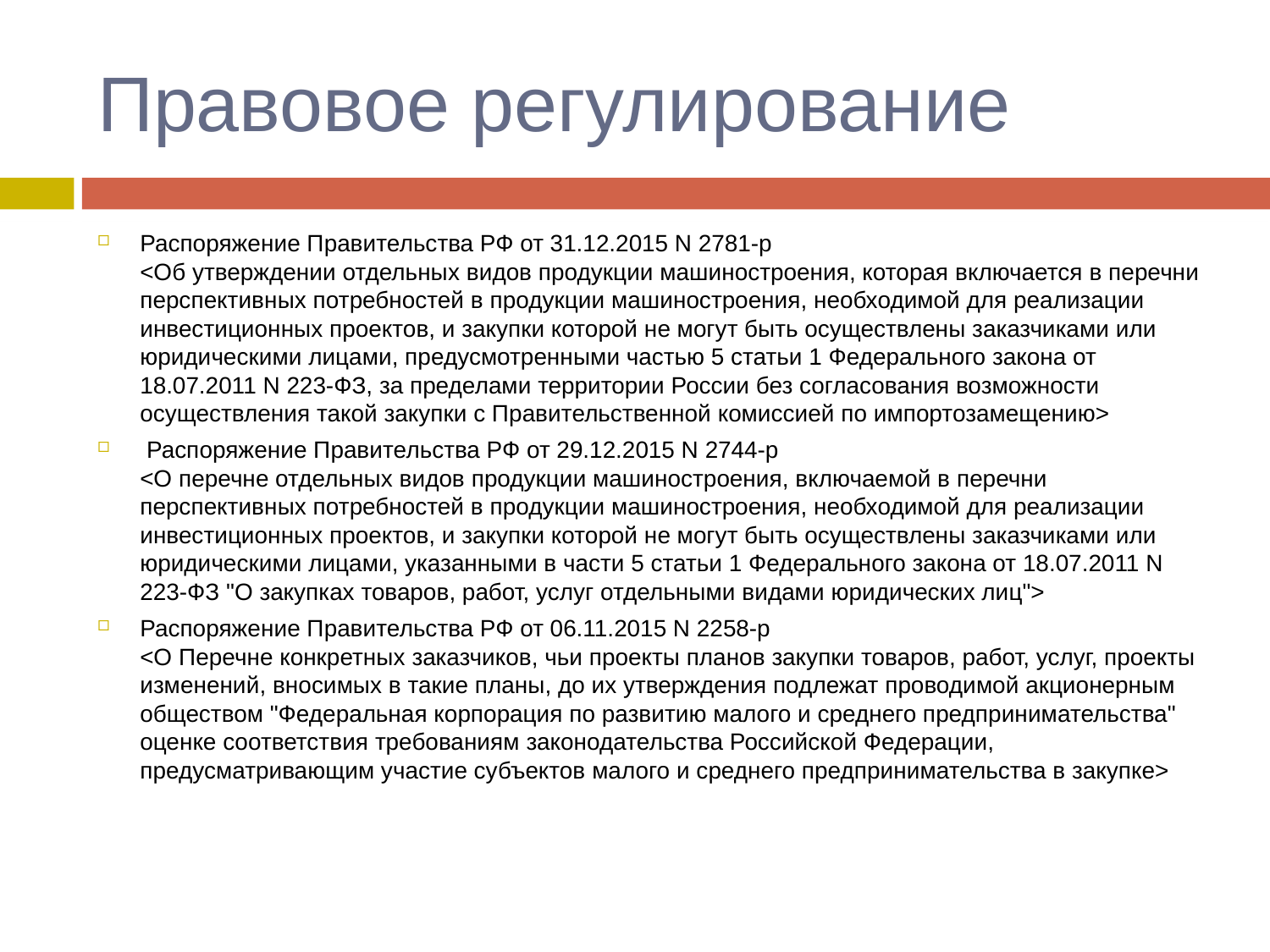

# Правовое регулирование
Распоряжение Правительства РФ от 31.12.2015 N 2781-р
<Об утверждении отдельных видов продукции машиностроения, которая включается в перечни перспективных потребностей в продукции машиностроения, необходимой для реализации инвестиционных проектов, и закупки которой не могут быть осуществлены заказчиками или юридическими лицами, предусмотренными частью 5 статьи 1 Федерального закона от 18.07.2011 N 223-ФЗ, за пределами территории России без согласования возможности осуществления такой закупки с Правительственной комиссией по импортозамещению>
 Распоряжение Правительства РФ от 29.12.2015 N 2744-р
<О перечне отдельных видов продукции машиностроения, включаемой в перечни перспективных потребностей в продукции машиностроения, необходимой для реализации инвестиционных проектов, и закупки которой не могут быть осуществлены заказчиками или юридическими лицами, указанными в части 5 статьи 1 Федерального закона от 18.07.2011 N 223-ФЗ "О закупках товаров, работ, услуг отдельными видами юридических лиц">
Распоряжение Правительства РФ от 06.11.2015 N 2258-р
<О Перечне конкретных заказчиков, чьи проекты планов закупки товаров, работ, услуг, проекты изменений, вносимых в такие планы, до их утверждения подлежат проводимой акционерным обществом "Федеральная корпорация по развитию малого и среднего предпринимательства" оценке соответствия требованиям законодательства Российской Федерации, предусматривающим участие субъектов малого и среднего предпринимательства в закупке>